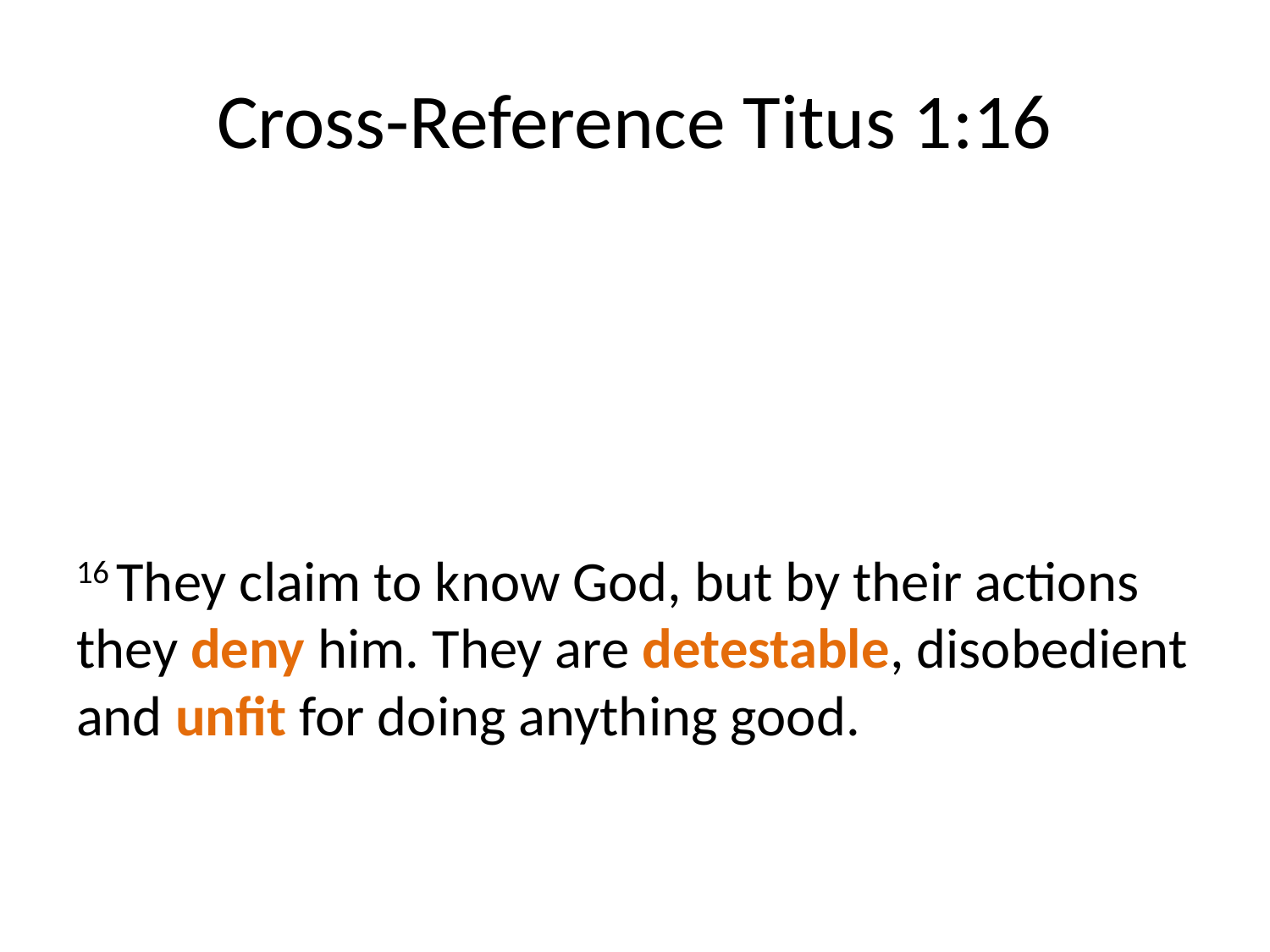

# Cross-Reference Titus 1:16

16 They claim to know God, but by their actions they deny him. They are detestable, disobedient and unfit for doing anything good.